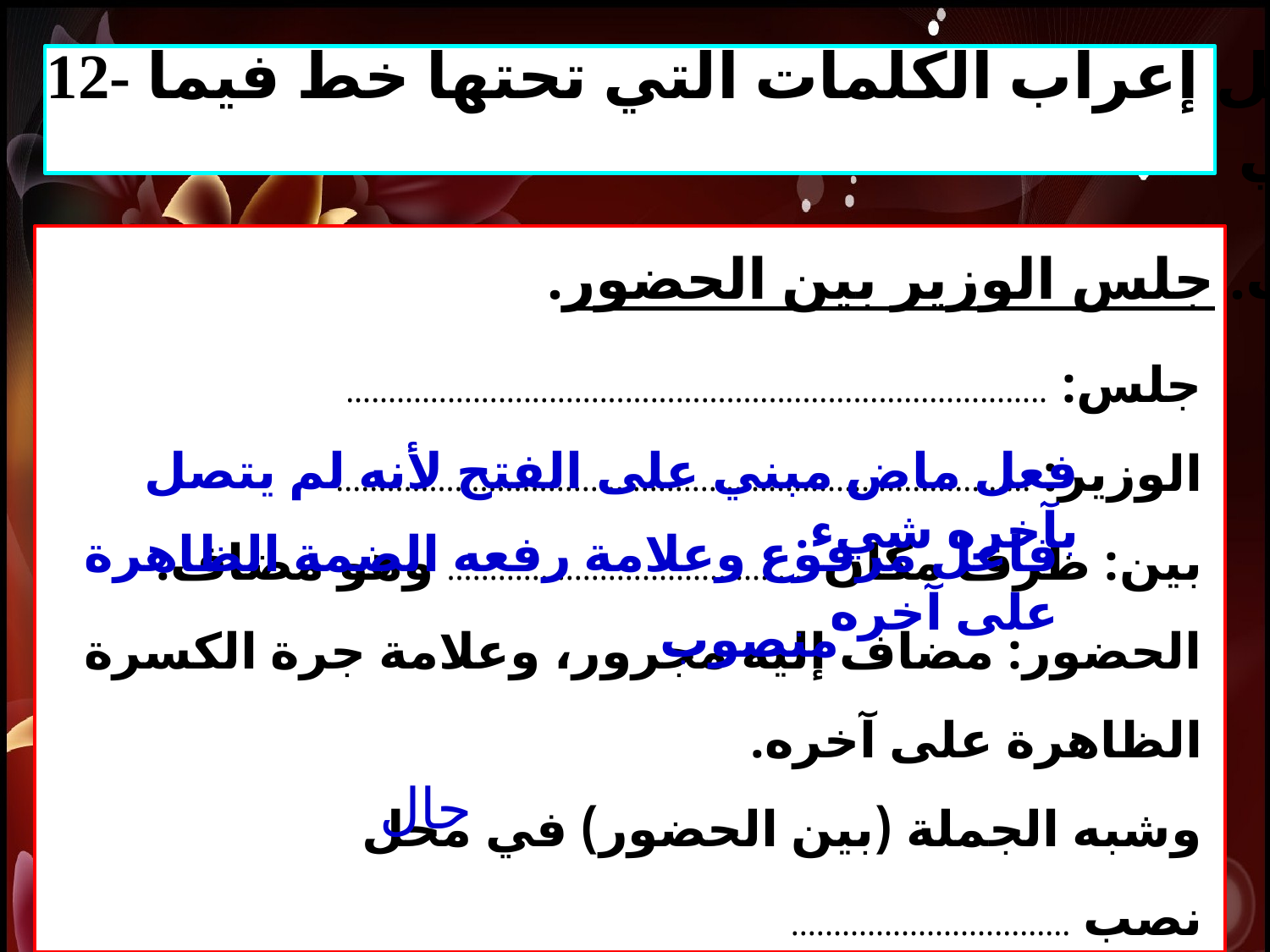

12- أكمل إعراب الكلمات التي تحتها خط فيما يلي:

ث. جلس الوزير بين الحضور.
جلس: ...................................................................................
الوزير: ..................................................................................
بين: ظرف مكان ........................................... وهو مضاف.
الحضور: مضاف إليه مجرور، وعلامة جرة الكسرة الظاهرة على آخره.
وشبه الجملة (بين الحضور) في محل نصب .................................
فعل ماض مبني على الفتح لأنه لم يتصل بآخره شيء.
فاعل مرفوع وعلامة رفعه الضمة الظاهرة على آخره
منصوب
حال